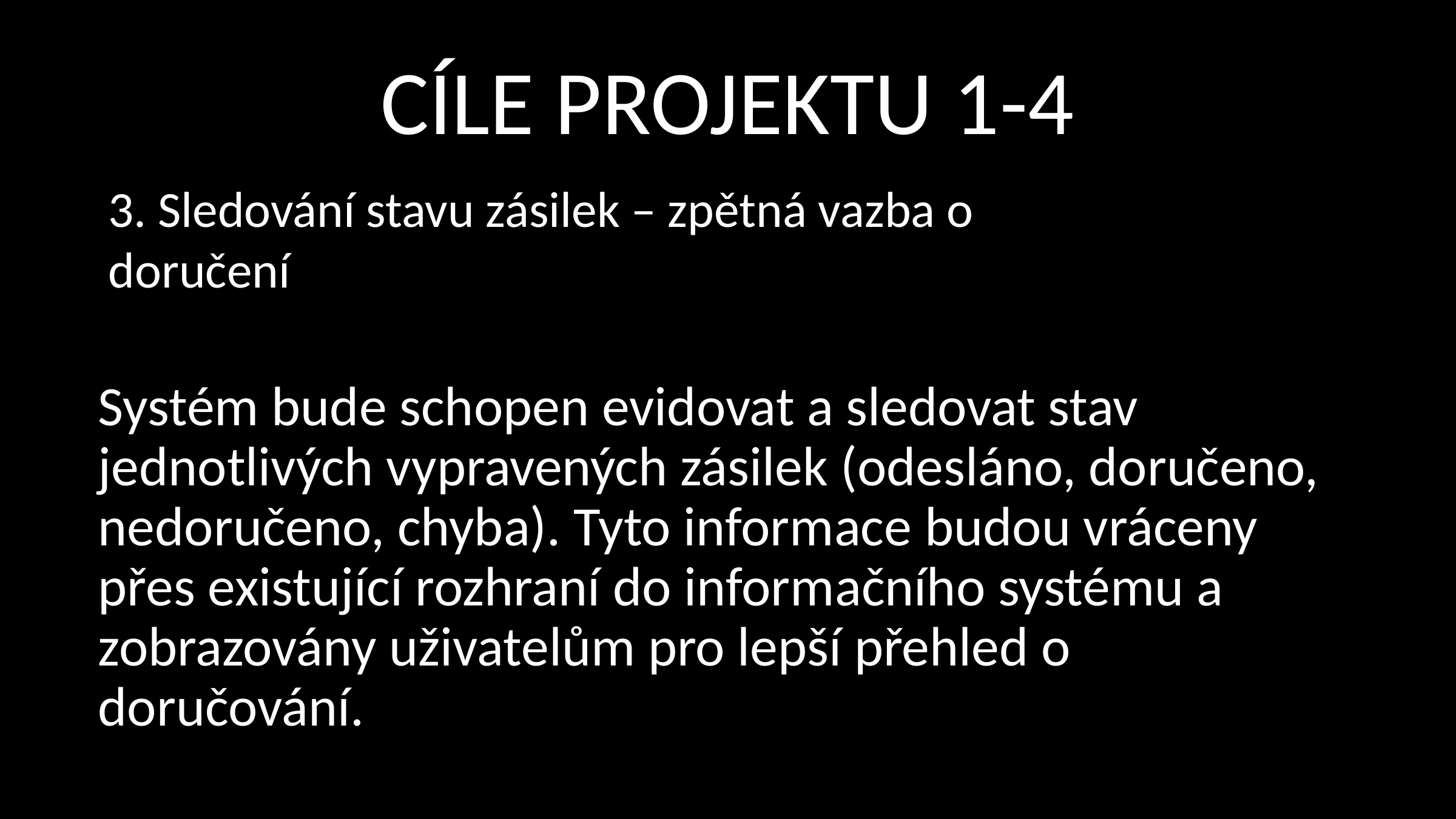

# CÍLE PROJEKTU 1-4

3. Sledování stavu zásilek – zpětná vazba o doručení

Systém bude schopen evidovat a sledovat stav jednotlivých vypravených zásilek (odesláno, doručeno, nedoručeno, chyba). Tyto informace budou vráceny přes existující rozhraní do informačního systému a zobrazovány uživatelům pro lepší přehled o doručování.